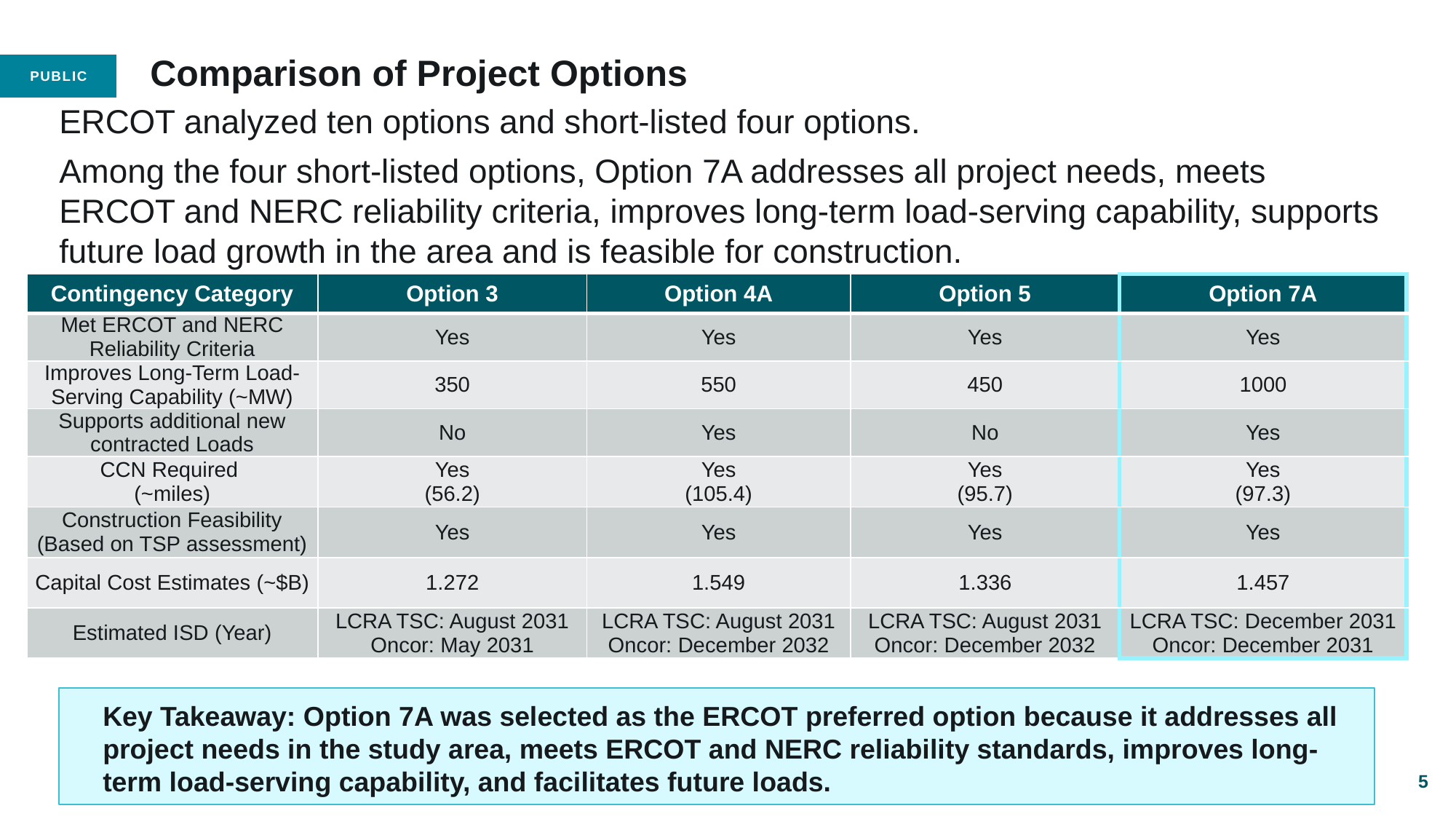

# Comparison of Project Options
ERCOT analyzed ten options and short-listed four options.
Among the four short-listed options, Option 7A addresses all project needs, meets ERCOT and NERC reliability criteria, improves long-term load-serving capability, supports future load growth in the area and is feasible for construction.

| Contingency Category | Option 3 | Option 4A | Option 5 | Option 7A |
| --- | --- | --- | --- | --- |
| Met ERCOT and NERC Reliability Criteria | Yes | Yes | Yes | Yes |
| Improves Long-Term Load-Serving Capability (~MW) | 350 | 550 | 450 | 1000 |
| Supports additional new contracted Loads | No | Yes | No | Yes |
| CCN Required (~miles) | Yes (56.2) | Yes (105.4) | Yes (95.7) | Yes (97.3) |
| Construction Feasibility (Based on TSP assessment) | Yes | Yes | Yes | Yes |
| Capital Cost Estimates (~$B) | 1.272 | 1.549 | 1.336 | 1.457 |
| Estimated ISD (Year) | LCRA TSC: August 2031 Oncor: May 2031 | LCRA TSC: August 2031 Oncor: December 2032 | LCRA TSC: August 2031 Oncor: December 2032 | LCRA TSC: December 2031 Oncor: December 2031 |
Key Takeaway: Option 7A was selected as the ERCOT preferred option because it addresses all project needs in the study area, meets ERCOT and NERC reliability standards, improves long-term load-serving capability, and facilitates future loads.
5